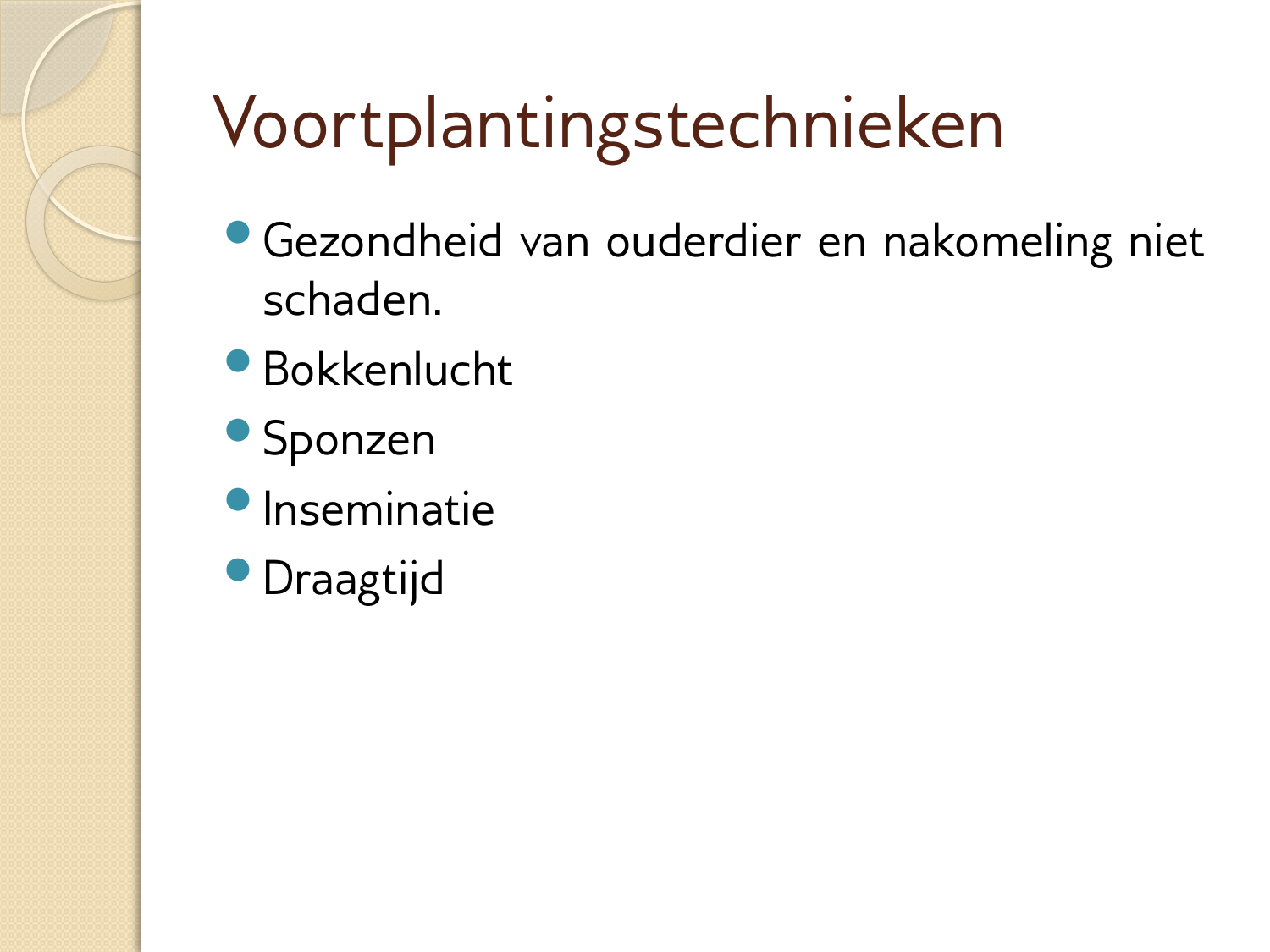

# Voortplantingstechnieken
Gezondheid van ouderdier en nakomeling niet schaden.
Bokkenlucht
Sponzen
Inseminatie
Draagtijd